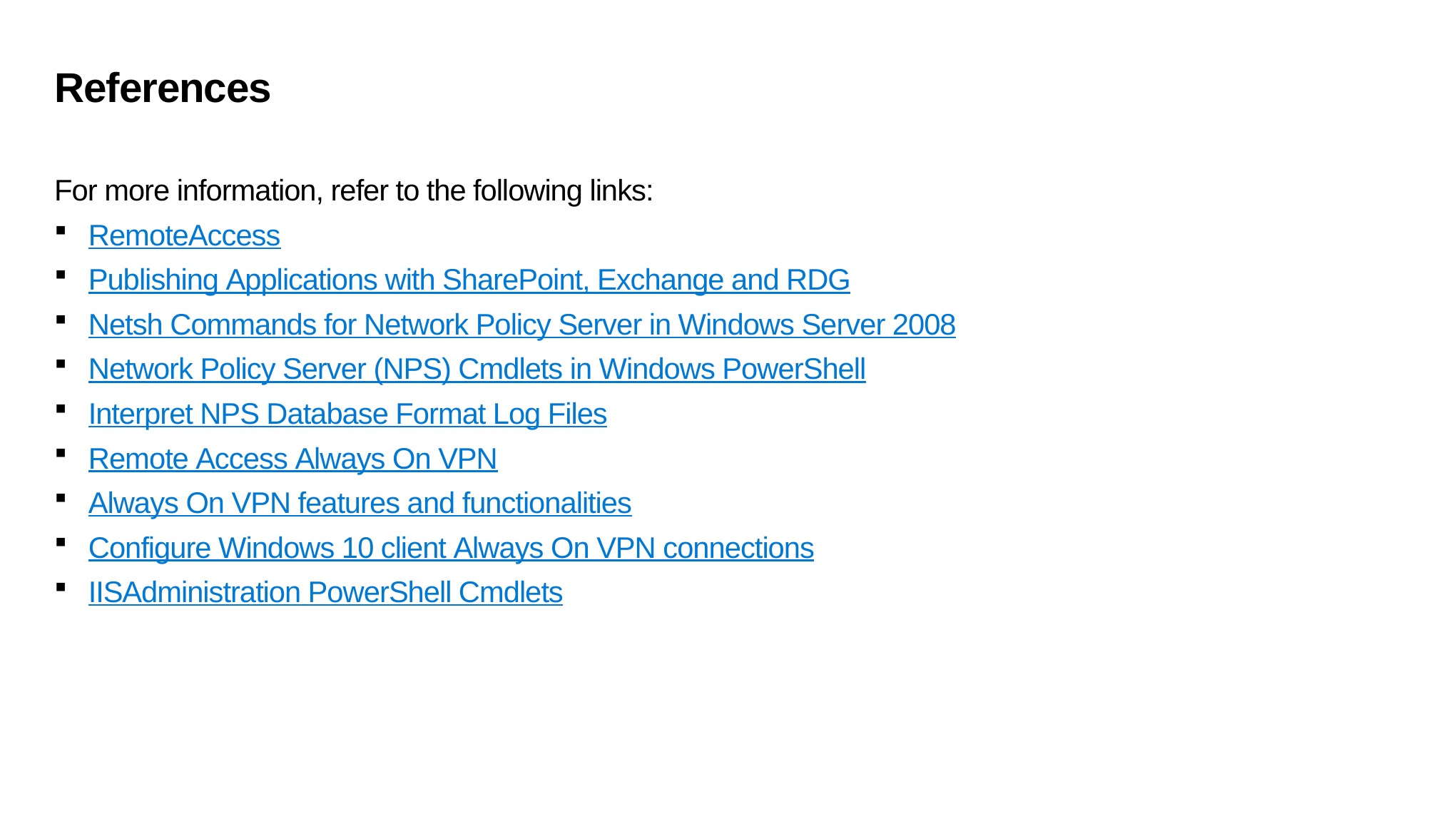

# References
For more information, refer to the following links:
RemoteAccess
Publishing Applications with SharePoint, Exchange and RDG
Netsh Commands for Network Policy Server in Windows Server 2008
Network Policy Server (NPS) Cmdlets in Windows PowerShell
Interpret NPS Database Format Log Files
Remote Access Always On VPN
Always On VPN features and functionalities
Configure Windows 10 client Always On VPN connections
IISAdministration PowerShell Cmdlets